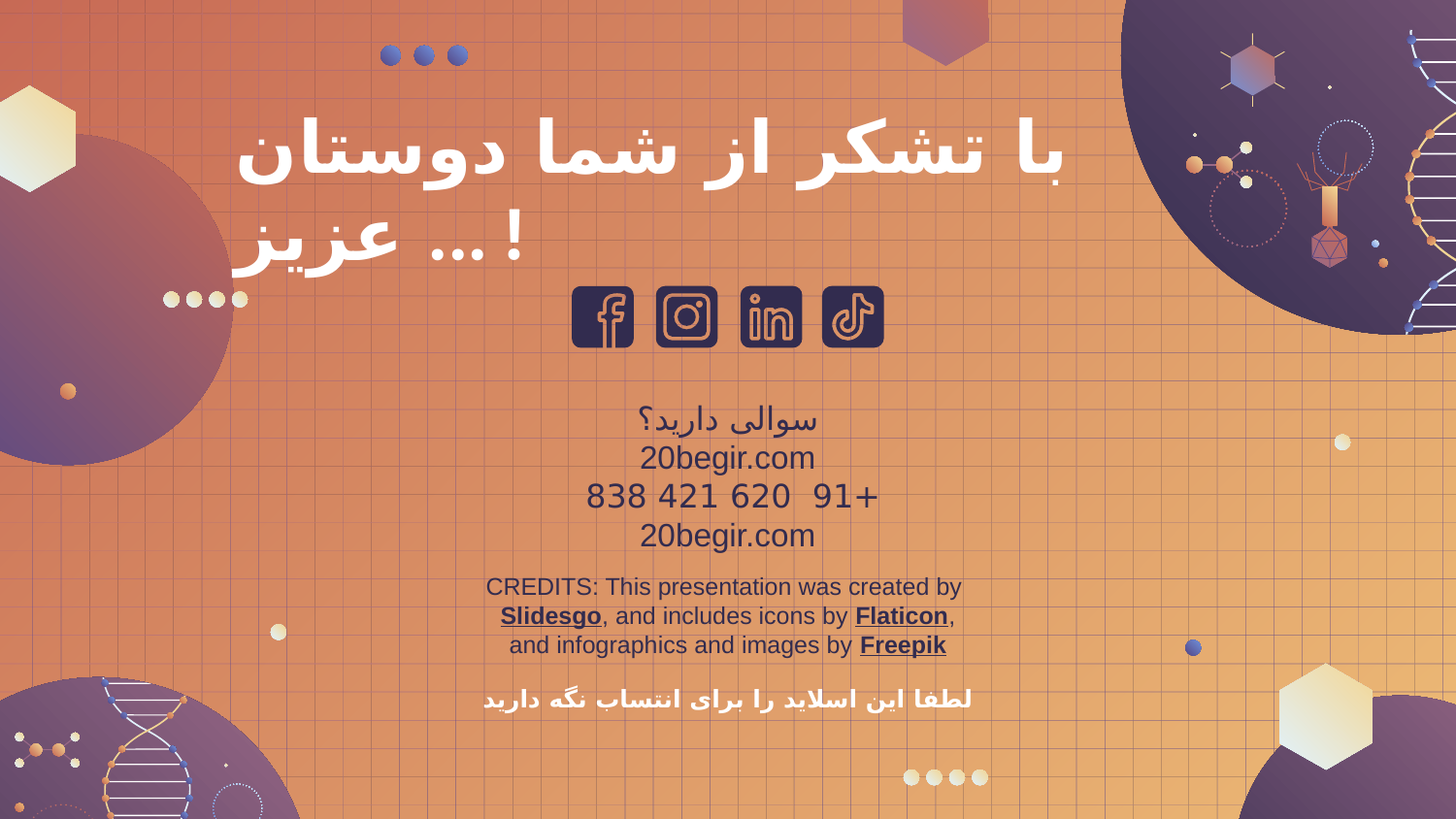

# با تشکر از شما دوستان عزیز ... !

سوالی دارید؟
20begir.com
+91  620 421 838
20begir.com

لطفا این اسلاید را برای انتساب نگه دارید